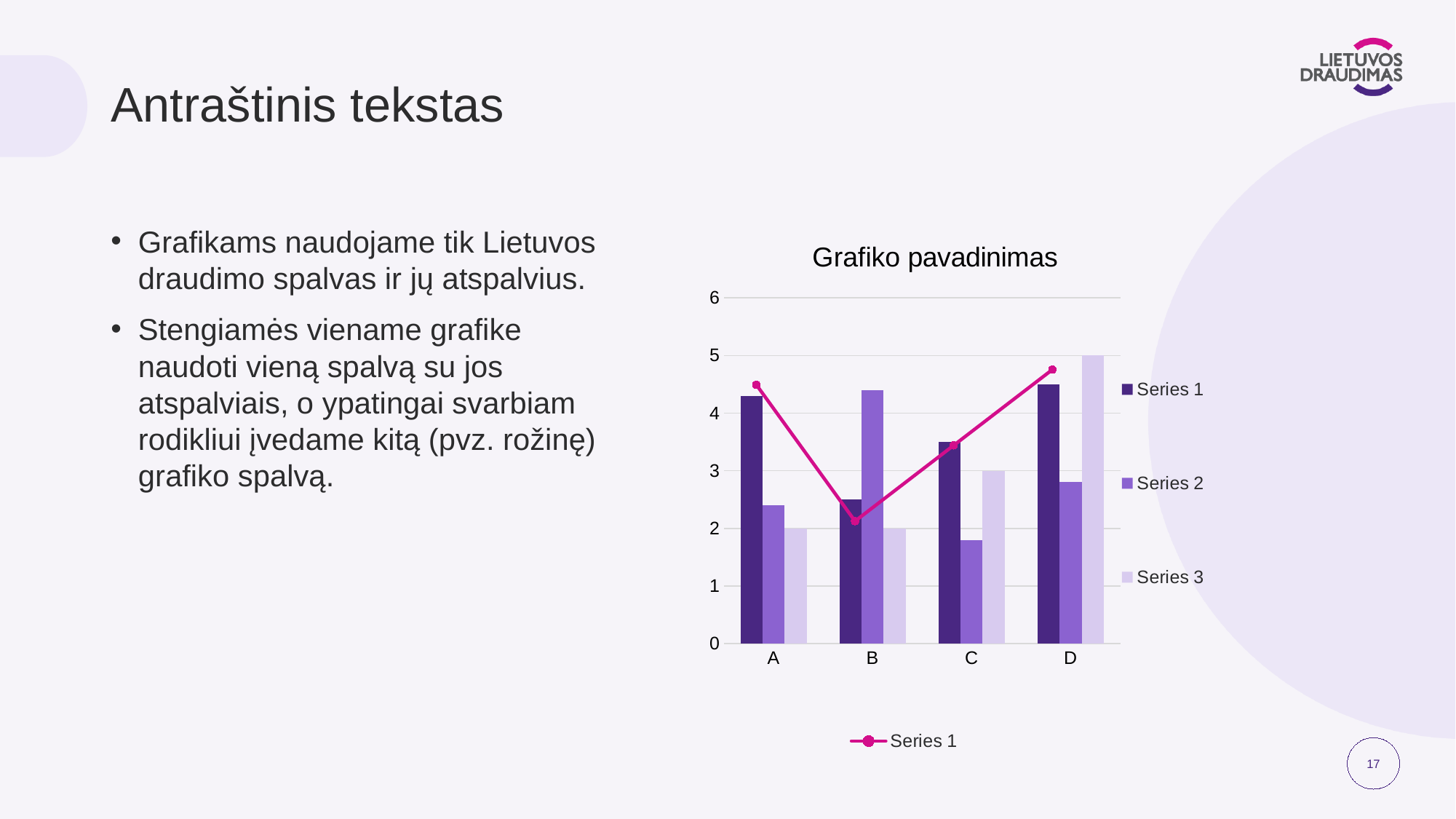

# Antraštinis tekstas
Grafikams naudojame tik Lietuvos draudimo spalvas ir jų atspalvius.
Stengiamės viename grafike naudoti vieną spalvą su jos atspalviais, o ypatingai svarbiam rodikliui įvedame kitą (pvz. rožinę) grafiko spalvą.

### Chart: Grafiko pavadinimas

| Category | Series 1 | Series 2 | Series 3 |
|---|---|---|---|
| A | 4.3 | 2.4 | 2.0 |
| B | 2.5 | 4.4 | 2.0 |
| C | 3.5 | 1.8 | 3.0 |
| D | 4.5 | 2.8 | 5.0 |

### Chart

| Category | Series 1 |
|---|---|
| Category 1 | 4.3 |
| Category 2 | 2.5 |
| Category 3 | 3.5 |
| Category 4 | 4.5 |
17